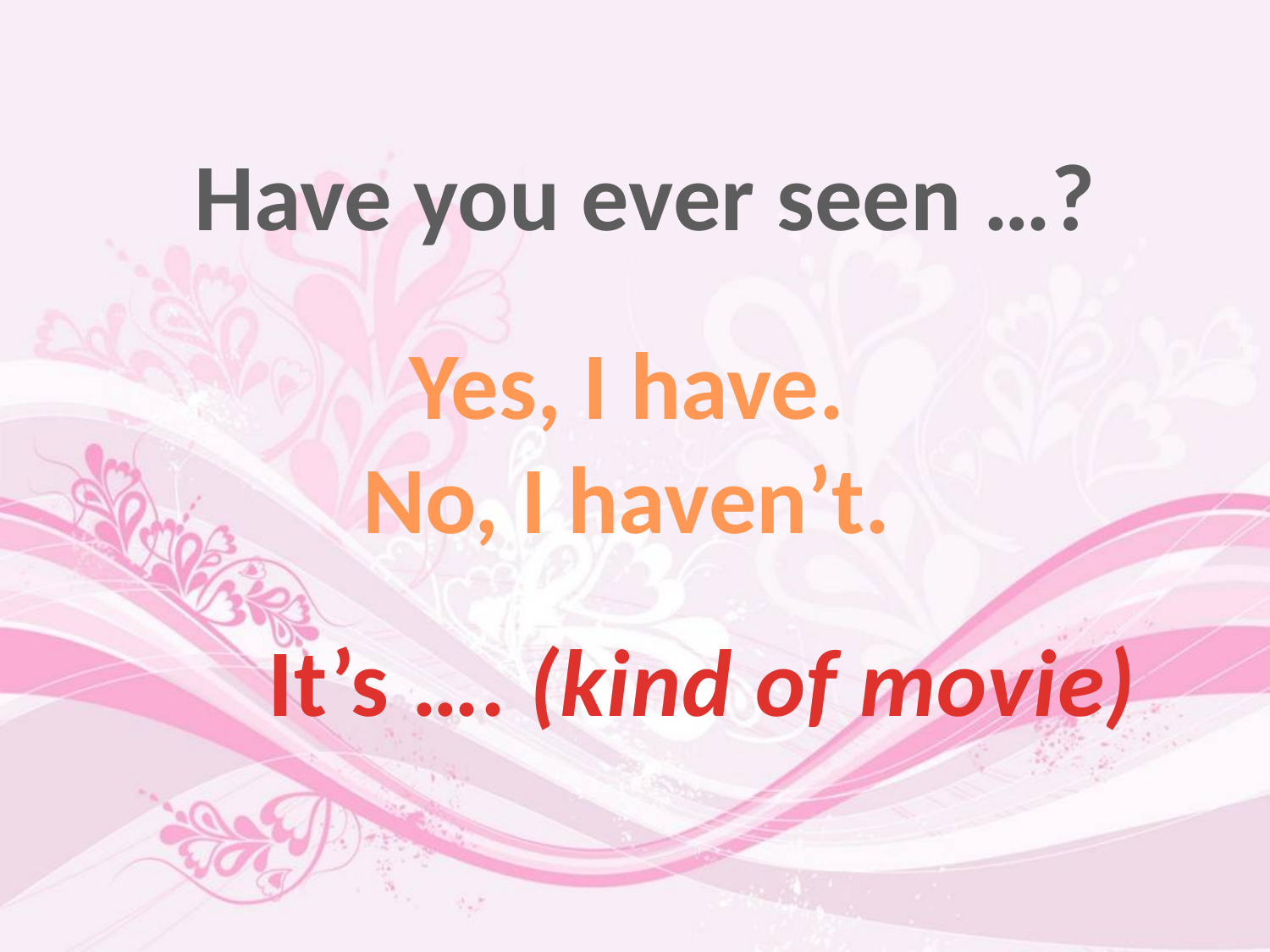

Have you ever seen …?
Yes, I have.
No, I haven’t.
It’s …. (kind of movie)